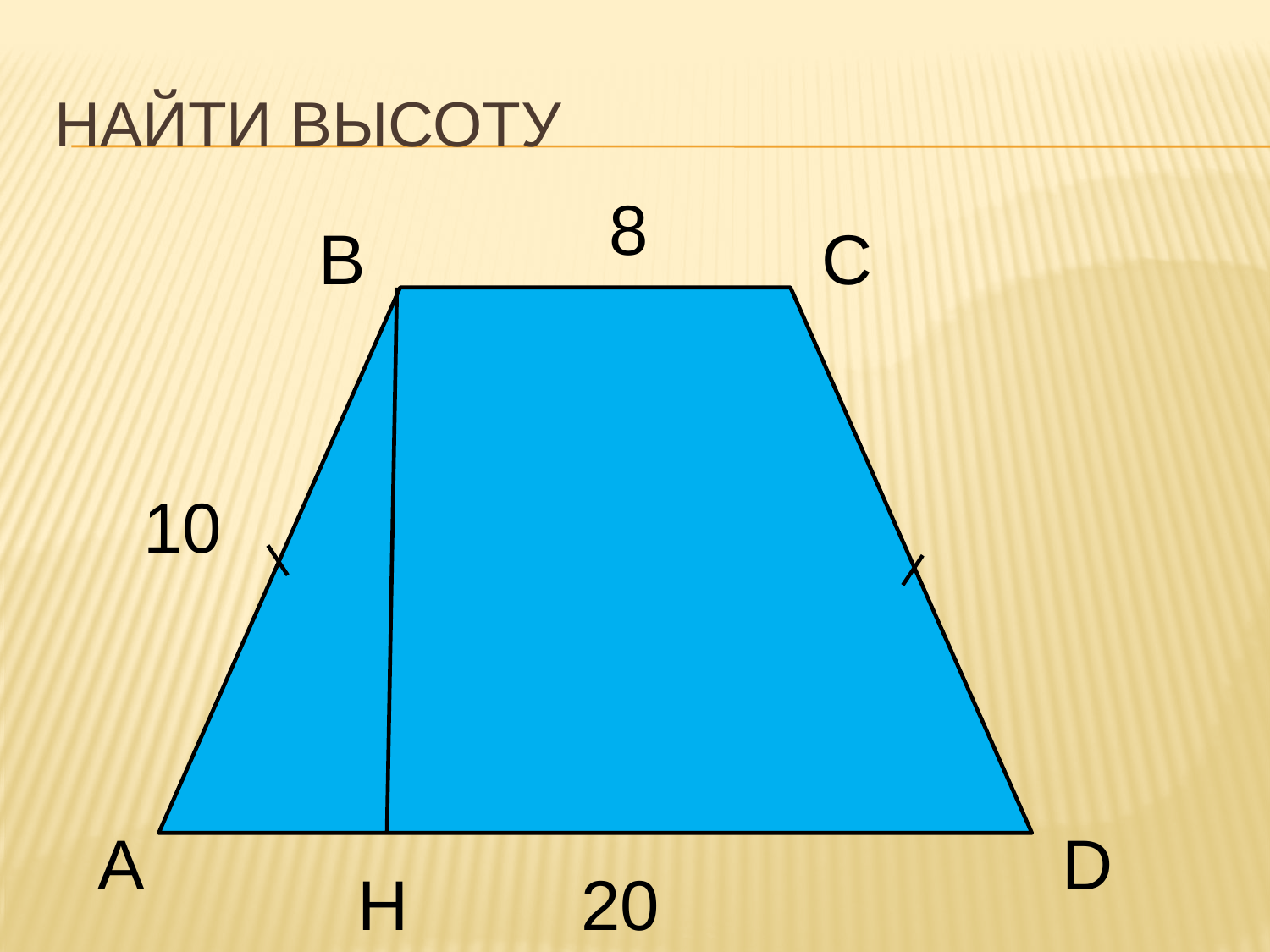

# Найти высоту
8
B
C

10
A
D
H
20